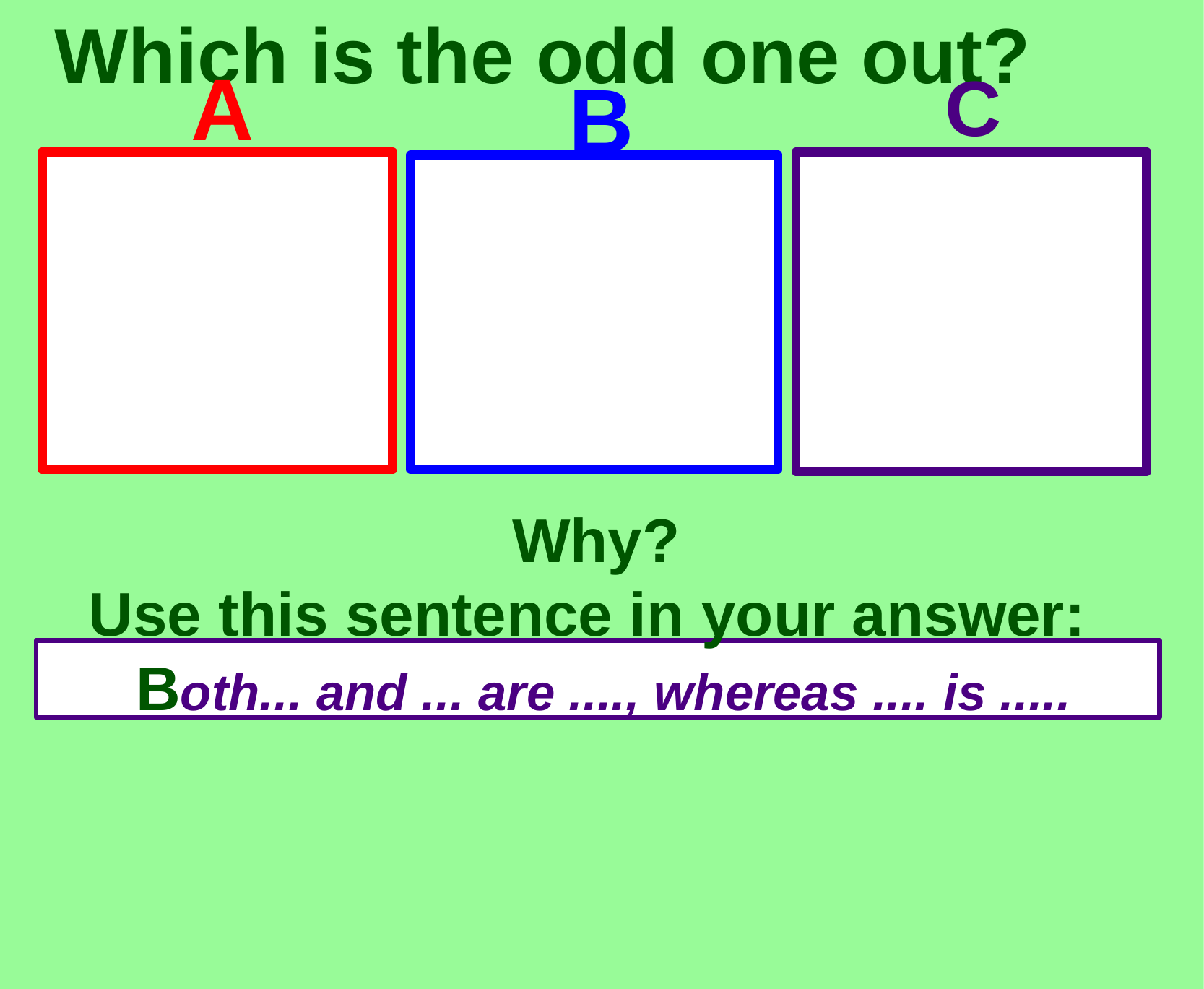

Which is the odd one out?
A
C
B

Why?
Use this sentence in your answer:
Both... and ... are ...., whereas .... is .....